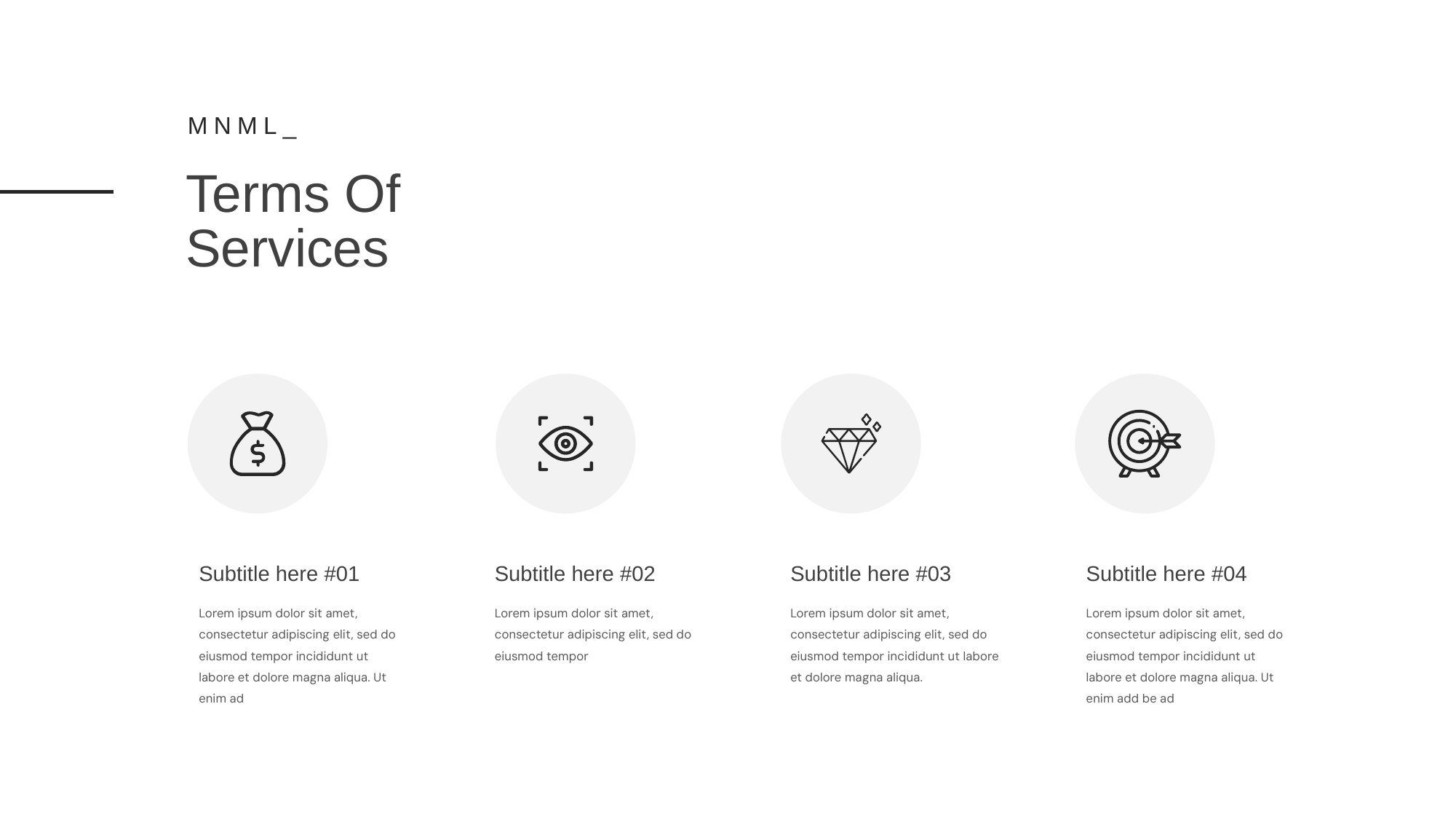

Mnml_
Terms Of
Services

Subtitle here #01
Subtitle here #02
Subtitle here #03
Subtitle here #04
Lorem ipsum dolor sit amet, consectetur adipiscing elit, sed do eiusmod tempor incididunt ut labore et dolore magna aliqua. Ut enim ad
Lorem ipsum dolor sit amet, consectetur adipiscing elit, sed do eiusmod tempor
Lorem ipsum dolor sit amet, consectetur adipiscing elit, sed do eiusmod tempor incididunt ut labore et dolore magna aliqua.
Lorem ipsum dolor sit amet, consectetur adipiscing elit, sed do eiusmod tempor incididunt ut labore et dolore magna aliqua. Ut enim add be ad